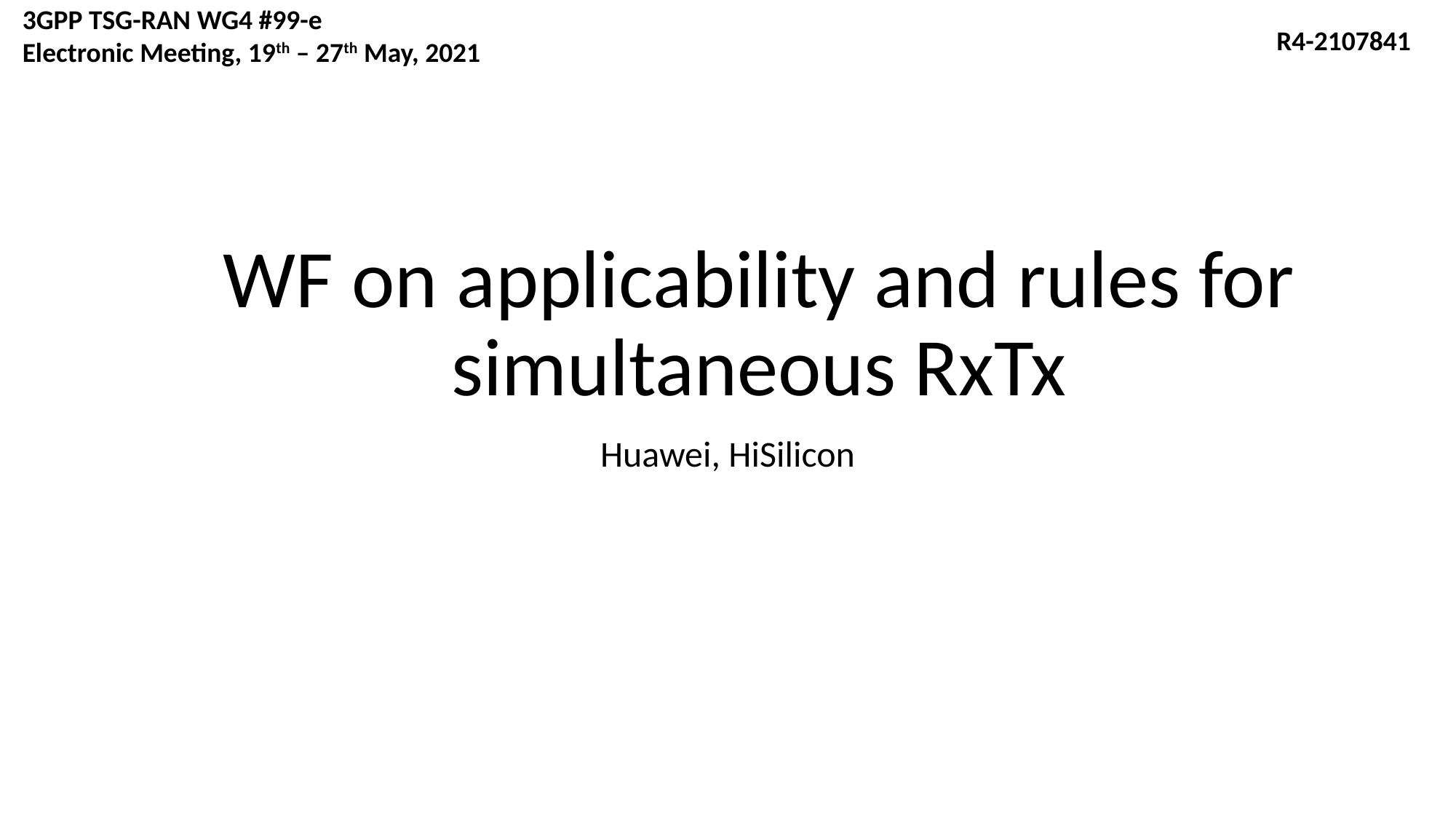

3GPP TSG-RAN WG4 #99-e
Electronic Meeting, 19th – 27th May, 2021
R4-2107841
# WF on applicability and rules for simultaneous RxTx
Huawei, HiSilicon